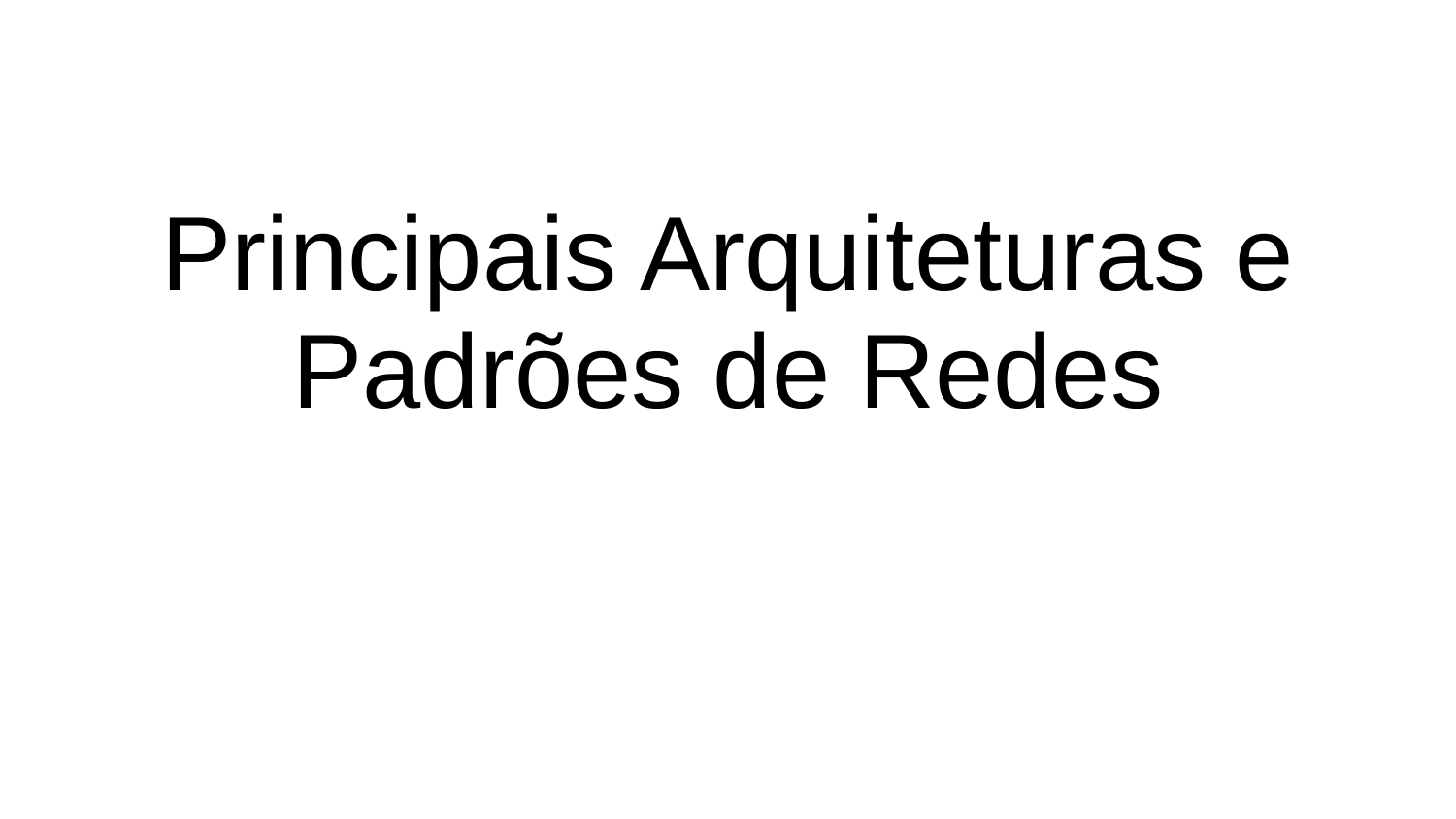

# Principais Arquiteturas e Padrões de Redes